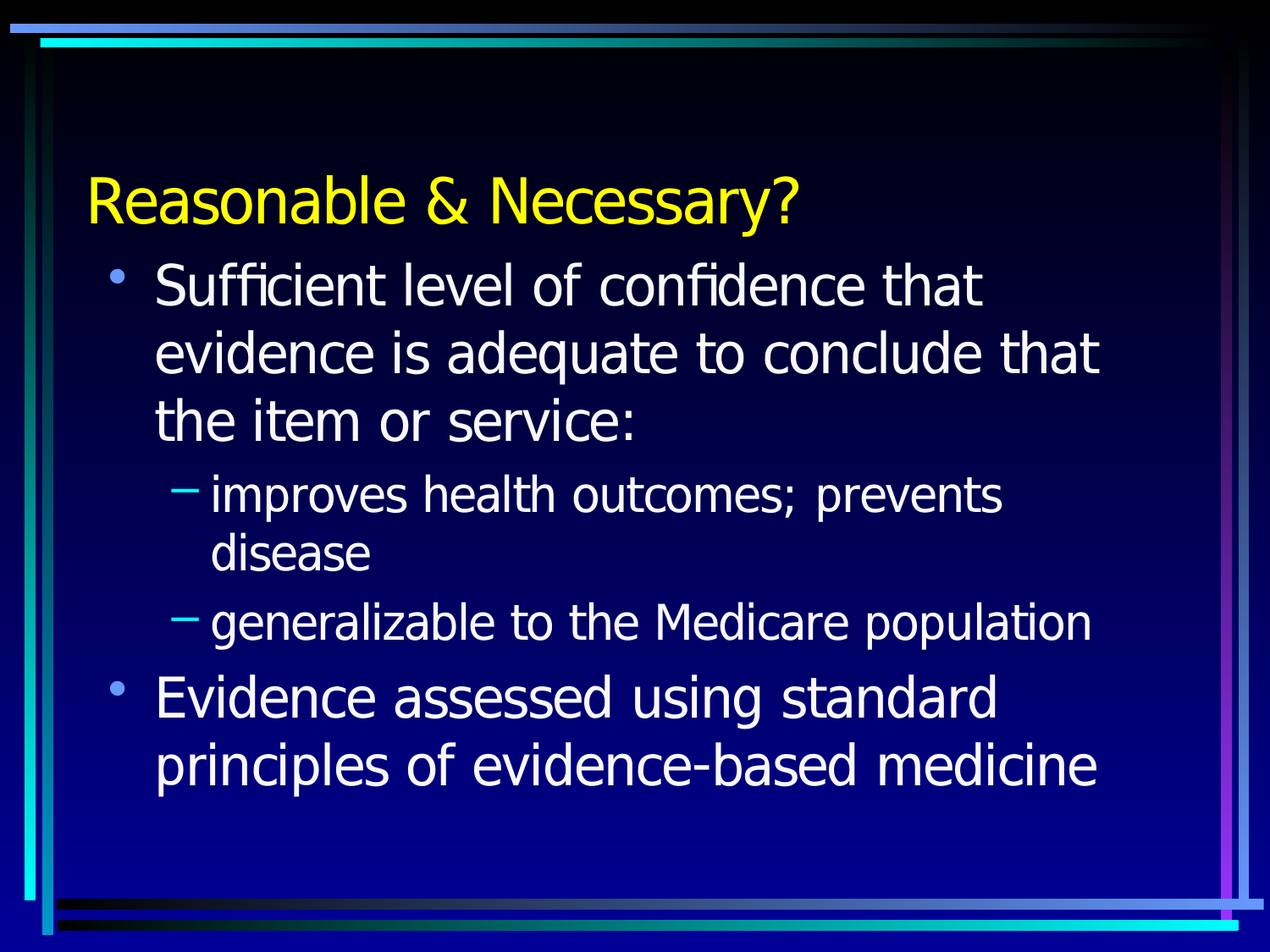

# Reasonable & Necessary?
Sufficient level of confidence that evidence is adequate to conclude that the item or service:
improves health outcomes; prevents disease
generalizable to the Medicare population
Evidence assessed using standard principles of evidence-based medicine